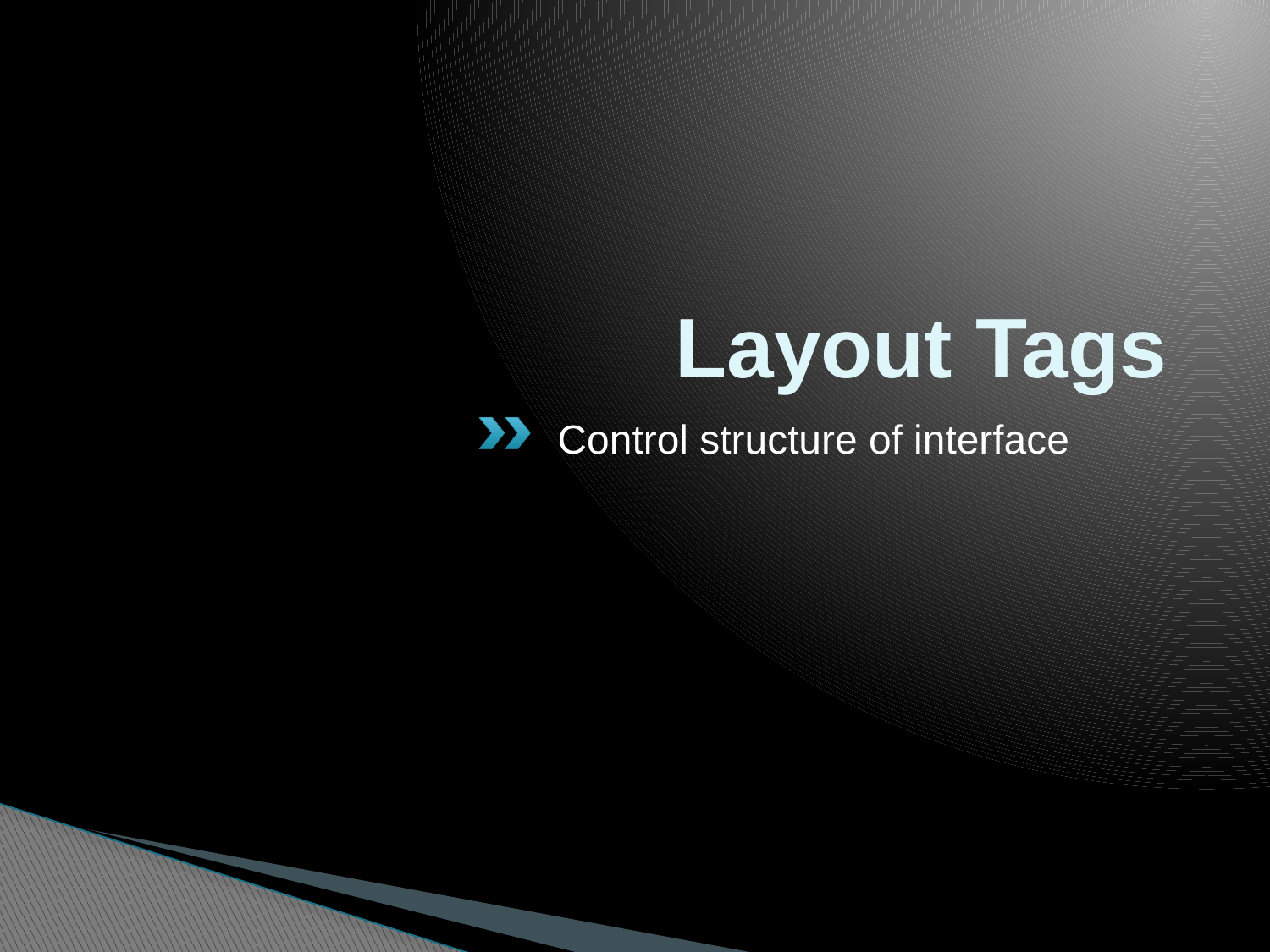

# Layout Tags
Control structure of interface